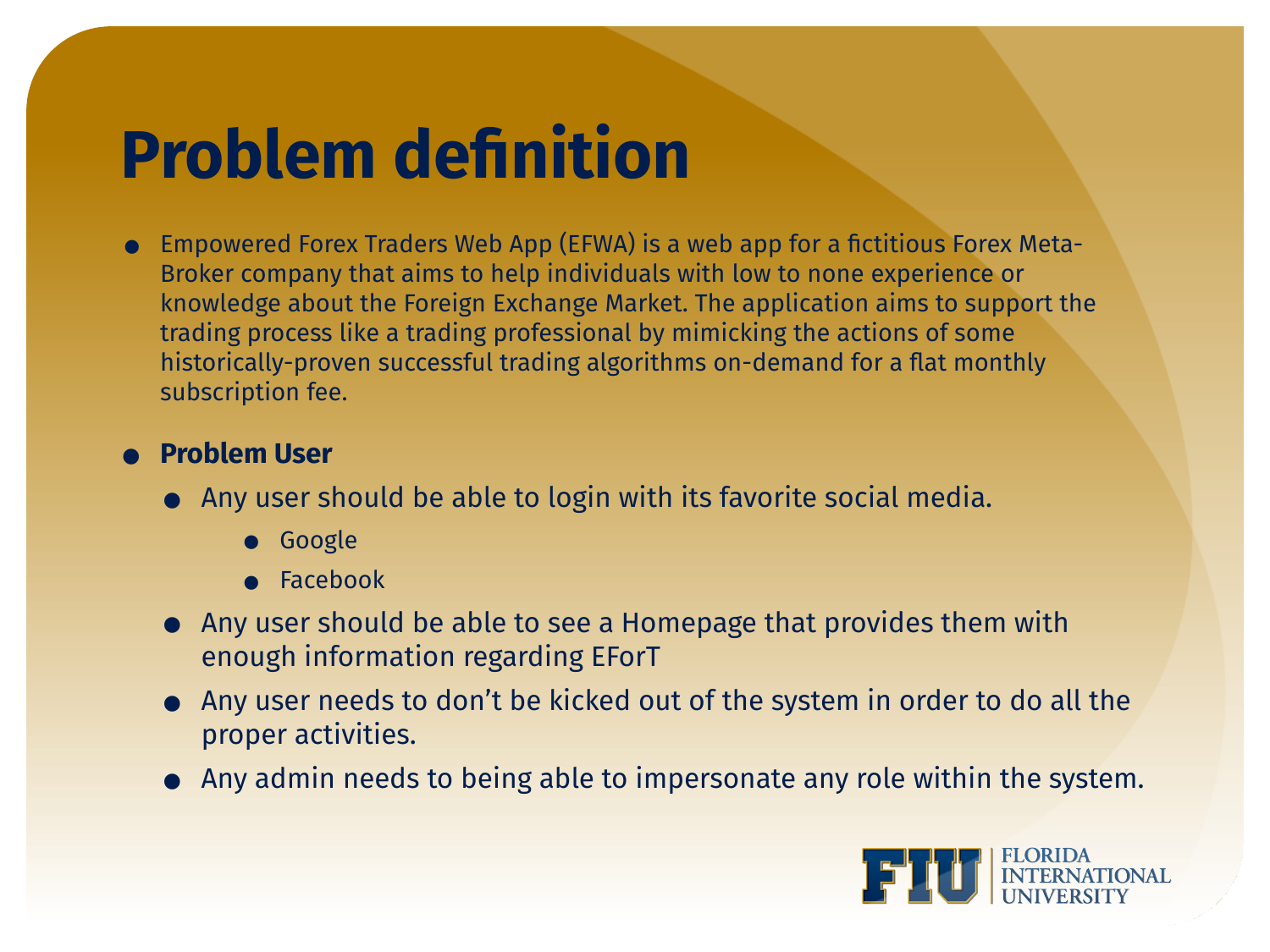

# Problem definition
Empowered Forex Traders Web App (EFWA) is a web app for a fictitious Forex Meta-Broker company that aims to help individuals with low to none experience or knowledge about the Foreign Exchange Market. The application aims to support the trading process like a trading professional by mimicking the actions of some historically-proven successful trading algorithms on-demand for a flat monthly subscription fee.

Problem User
Any user should be able to login with its favorite social media.
Google
Facebook
Any user should be able to see a Homepage that provides them with enough information regarding EForT
Any user needs to don’t be kicked out of the system in order to do all the proper activities.
Any admin needs to being able to impersonate any role within the system.